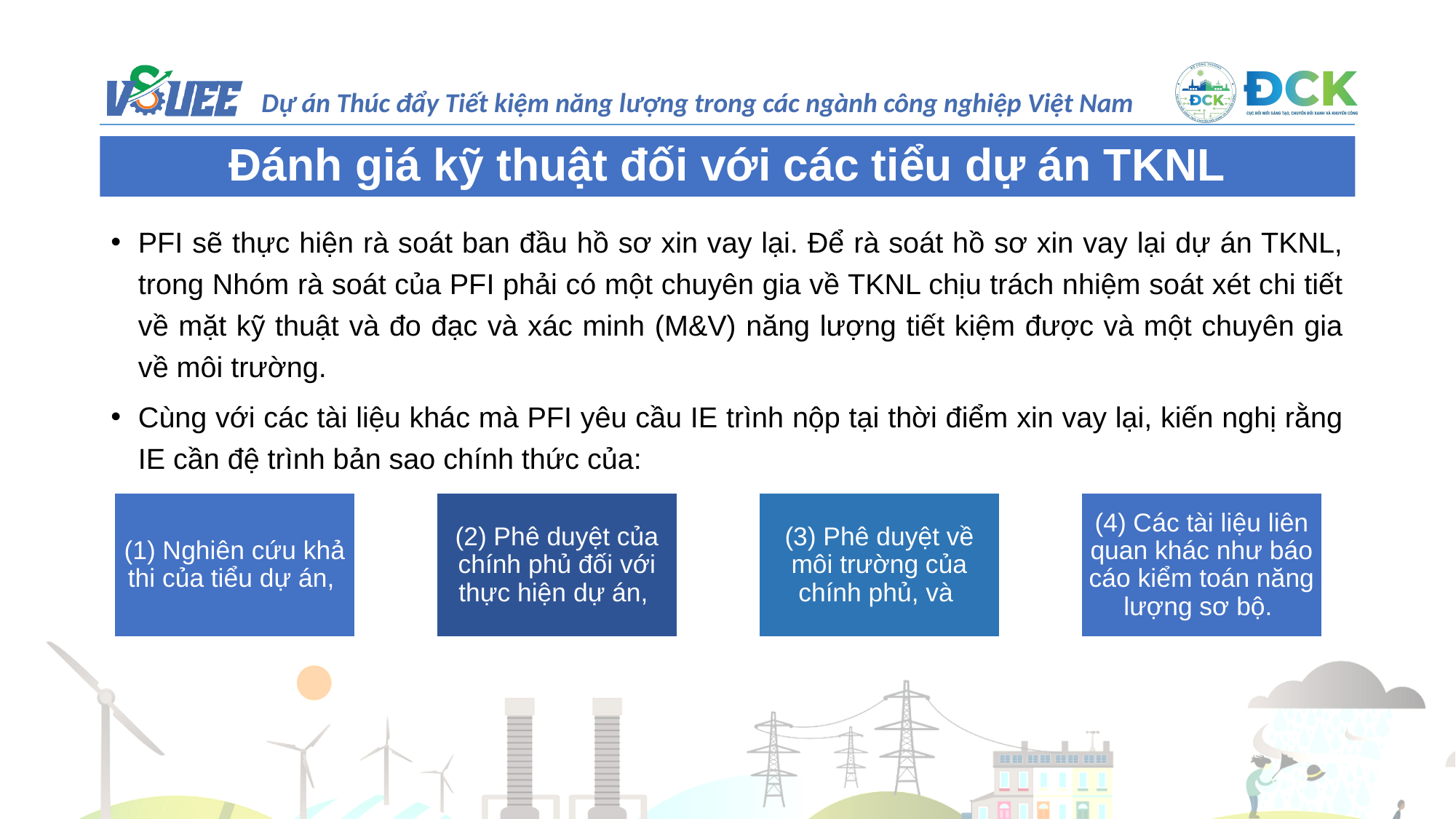

Đánh giá kỹ thuật đối với các tiểu dự án TKNL
PFI sẽ thực hiện rà soát ban đầu hồ sơ xin vay lại. Để rà soát hồ sơ xin vay lại dự án TKNL, trong Nhóm rà soát của PFI phải có một chuyên gia về TKNL chịu trách nhiệm soát xét chi tiết về mặt kỹ thuật và đo đạc và xác minh (M&V) năng lượng tiết kiệm được và một chuyên gia về môi trường.
Cùng với các tài liệu khác mà PFI yêu cầu IE trình nộp tại thời điểm xin vay lại, kiến nghị rằng IE cần đệ trình bản sao chính thức của:

(2) Phê duyệt của chính phủ đối với thực hiện dự án,
(1) Nghiên cứu khả thi của tiểu dự án,

(3) Phê duyệt về môi trường của chính phủ, và

(4) Các tài liệu liên quan khác như báo cáo kiểm toán năng lượng sơ bộ.